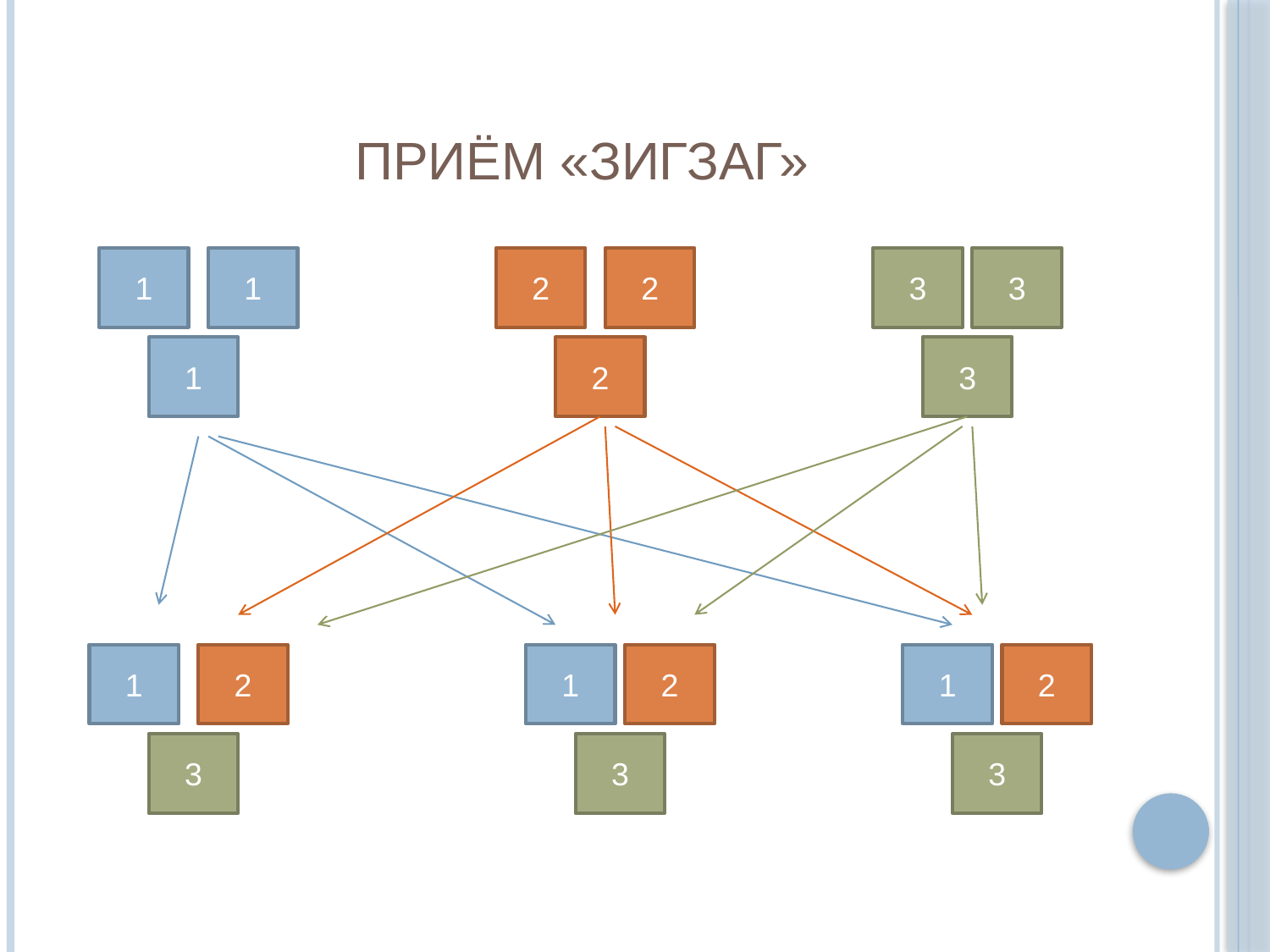

# Приём «ЗИГЗАГ»
1
1
2
2
3
3
1
2
3
1
2
1
2
1
2
3
3
3